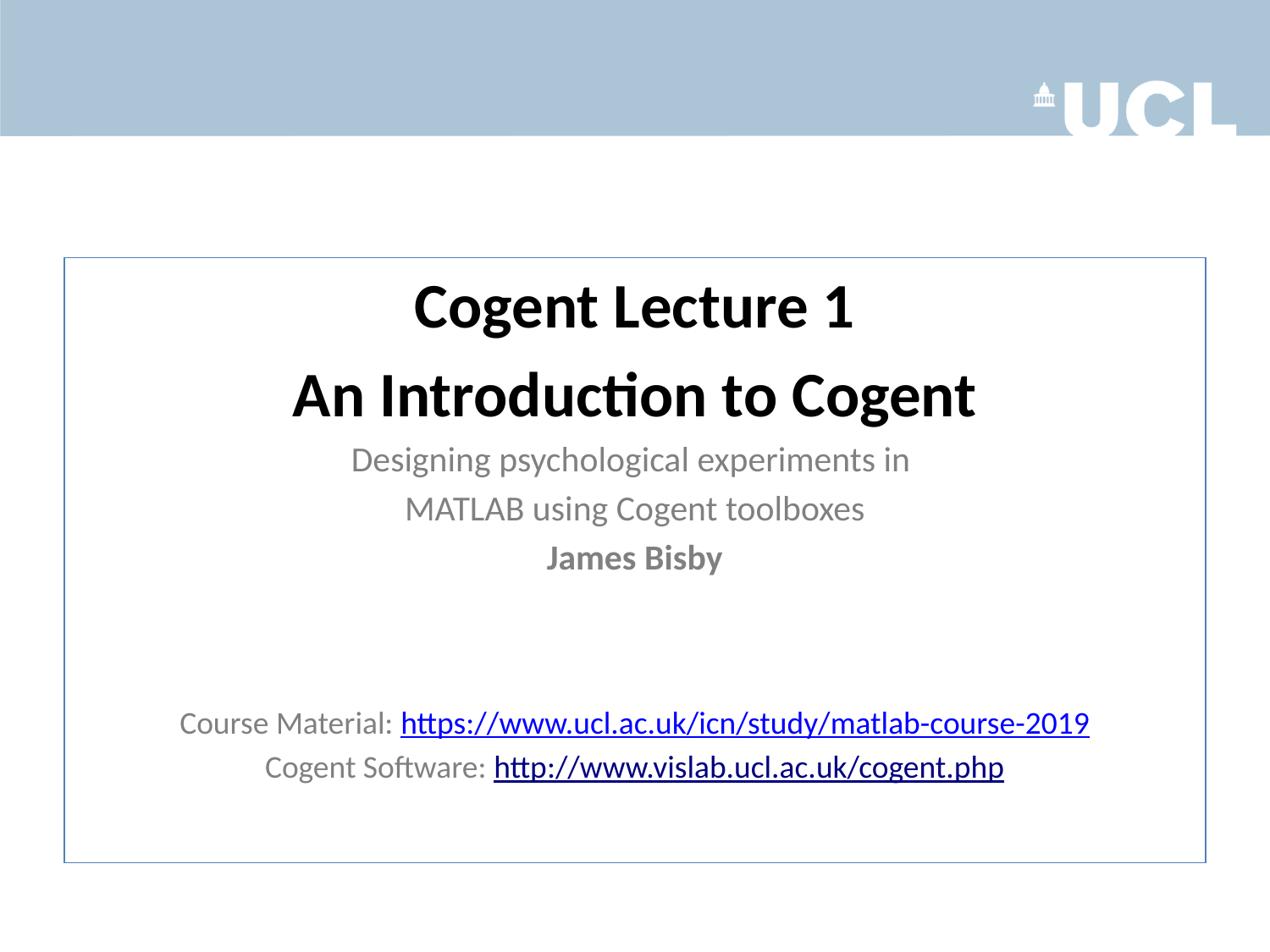

Cogent Lecture 1
An Introduction to Cogent
Designing psychological experiments in
MATLAB using Cogent toolboxes
James Bisby

Course Material: https://www.ucl.ac.uk/icn/study/matlab-course-2019
Cogent Software: http://www.vislab.ucl.ac.uk/cogent.php